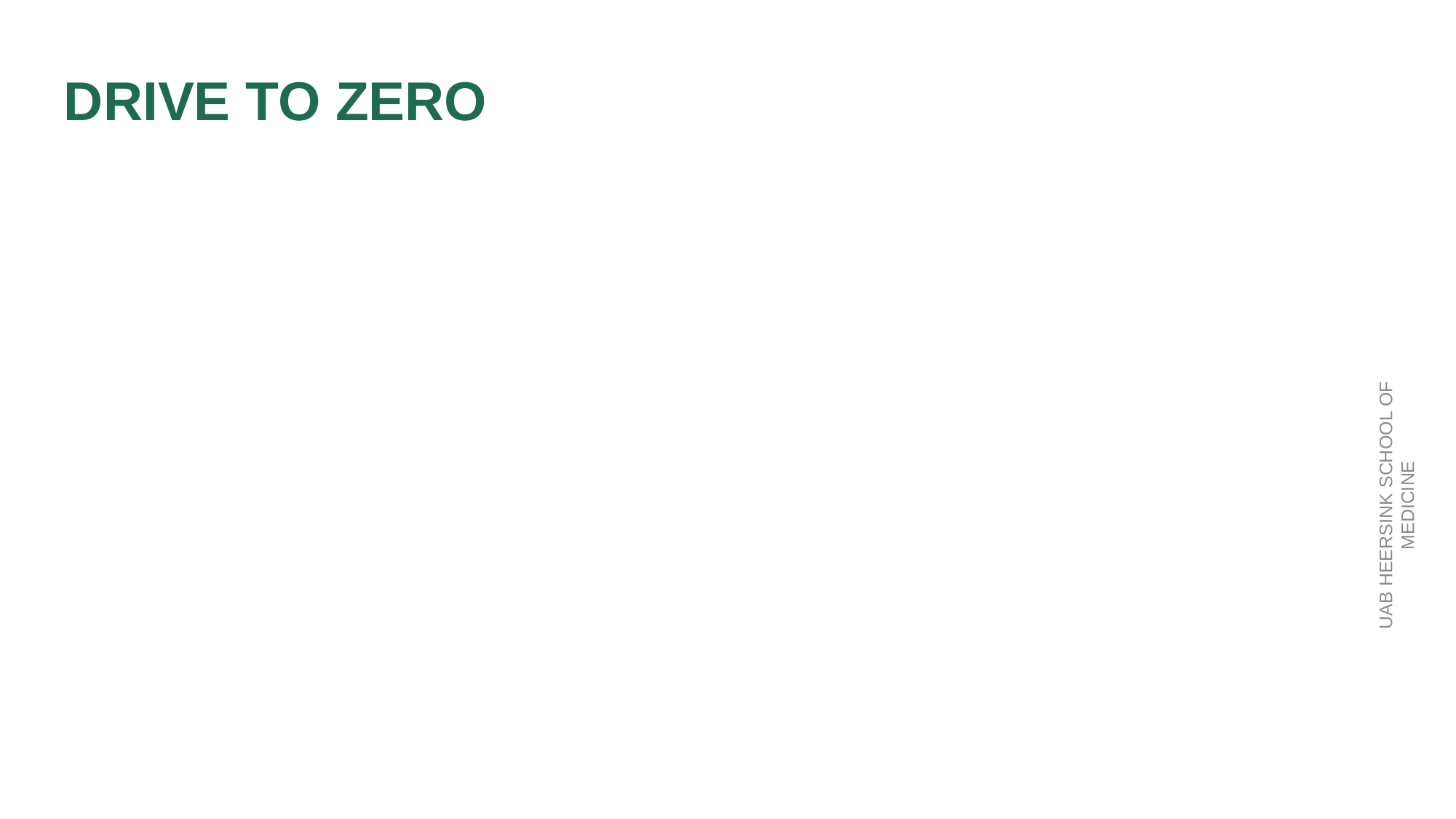

# DRIVE TO ZERO
UAB HEERSINK SCHOOL OF MEDICINE